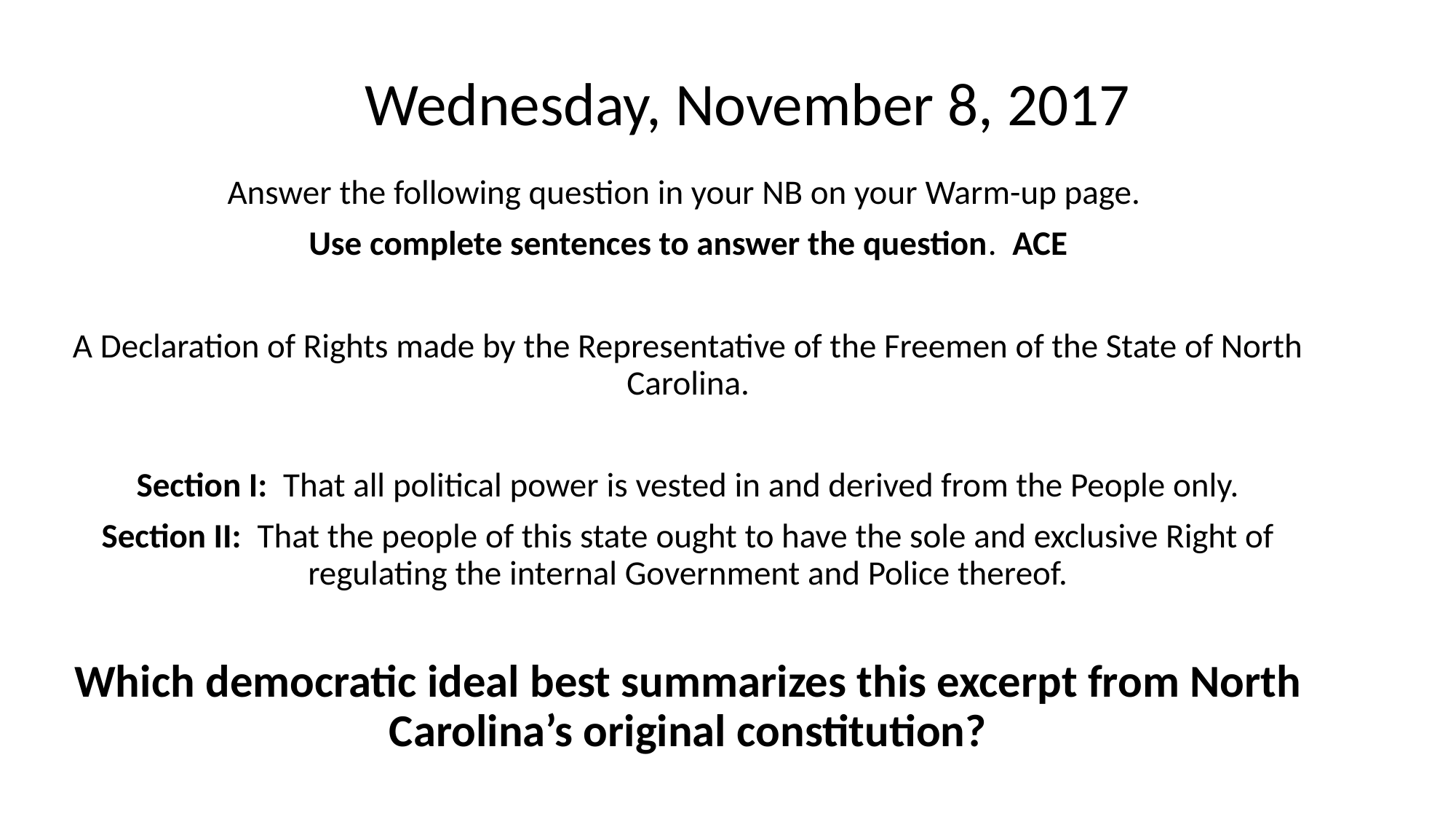

# Wednesday, November 8, 2017
Answer the following question in your NB on your Warm-up page.
Use complete sentences to answer the question.  ACE

A Declaration of Rights made by the Representative of the Freemen of the State of North Carolina.

Section I:  That all political power is vested in and derived from the People only.
Section II:  That the people of this state ought to have the sole and exclusive Right of regulating the internal Government and Police thereof.

Which democratic ideal best summarizes this excerpt from North Carolina’s original constitution?